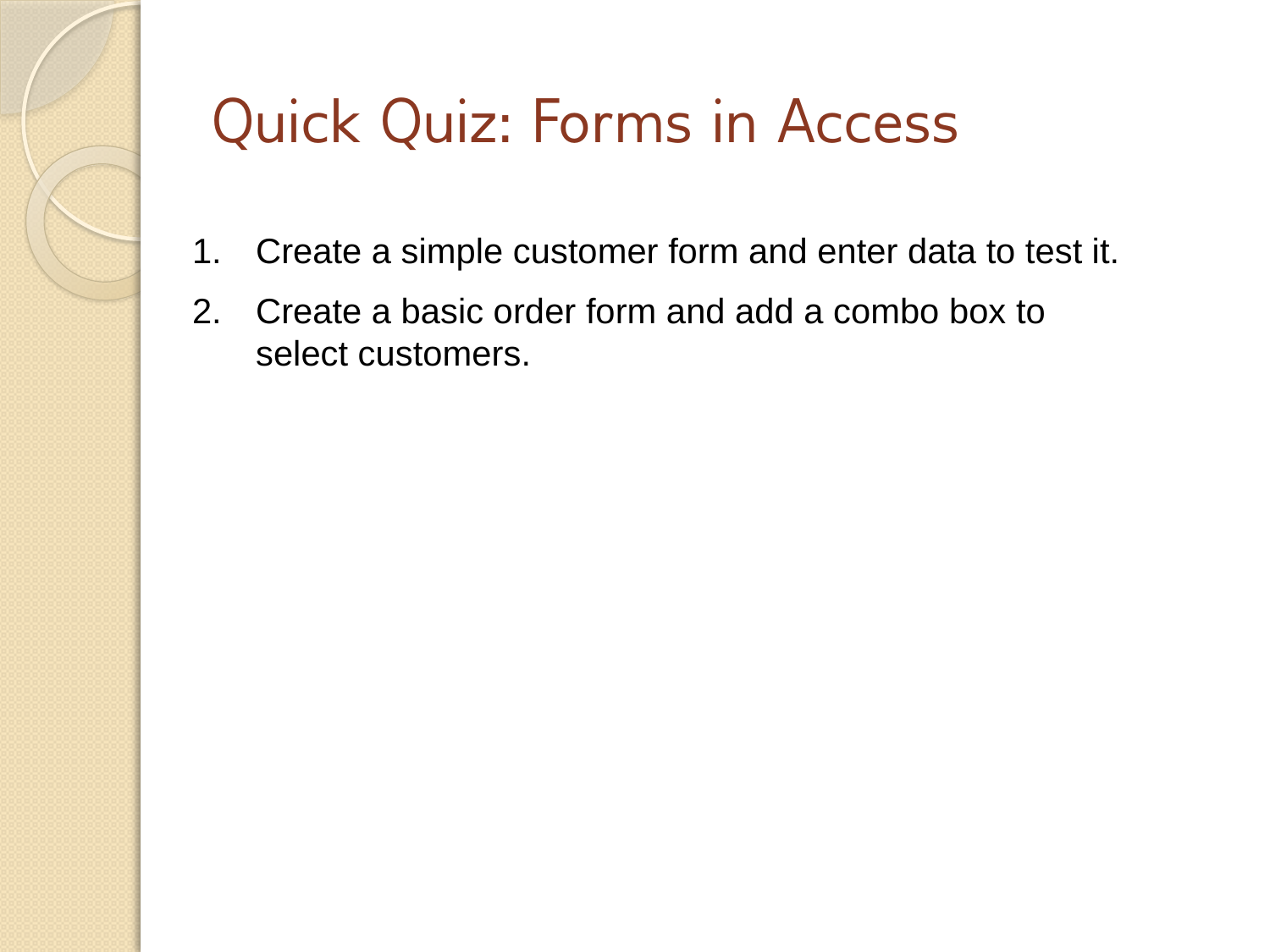

# Quick Quiz: Forms in Access
1.	Create a simple customer form and enter data to test it.
2.	Create a basic order form and add a combo box to select customers.